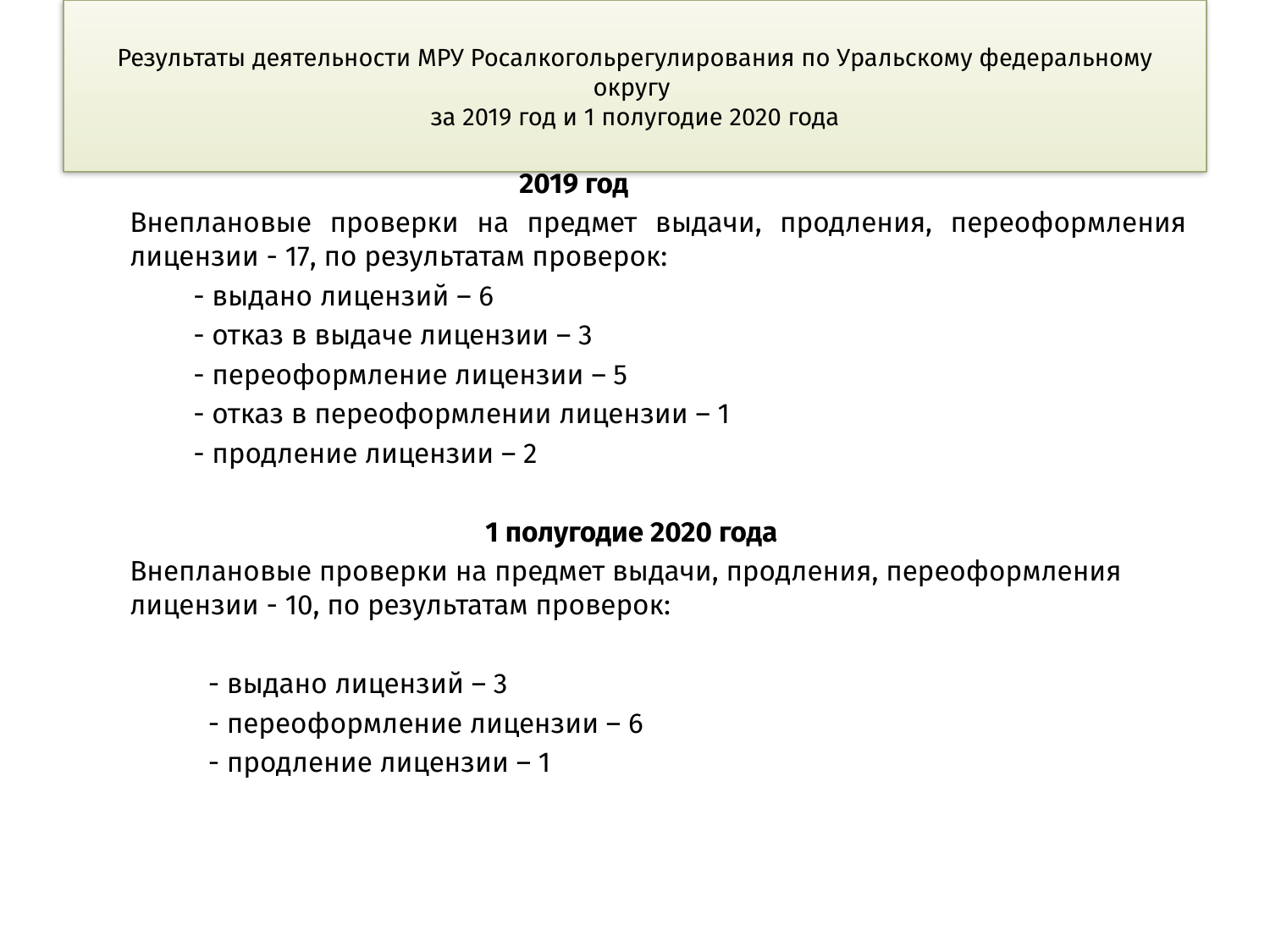

# Результаты деятельности МРУ Росалкогольрегулирования по Уральскому федеральному округу
за 2019 год и 1 полугодие 2020 года
                                                           2019 год
	Внеплановые проверки на предмет выдачи, продления, переоформления лицензии - 17, по результатам проверок:
               - выдано лицензий – 6
               - отказ в выдаче лицензии – 3
               - переоформление лицензии – 5
               - отказ в переоформлении лицензии – 1
               - продление лицензии – 2

1 полугодие 2020 года
	Внеплановые проверки на предмет выдачи, продления, переоформления лицензии - 10, по результатам проверок:

                 - выдано лицензий – 3
                 - переоформление лицензии – 6
                 - продление лицензии – 1